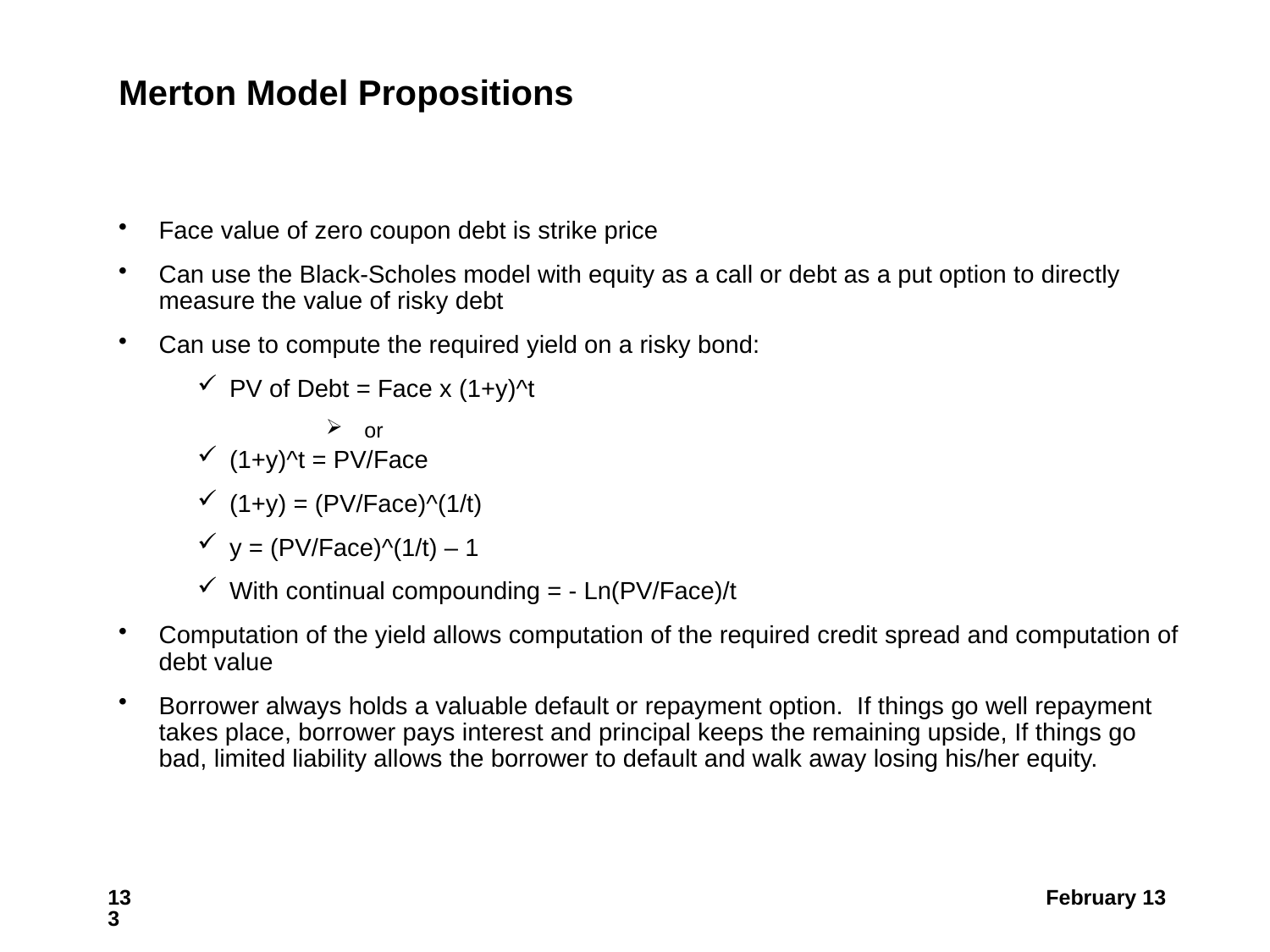

# Merton Model Propositions
Face value of zero coupon debt is strike price
Can use the Black-Scholes model with equity as a call or debt as a put option to directly measure the value of risky debt
Can use to compute the required yield on a risky bond:
PV of Debt = Face x (1+y)^t
or
(1+y)^t = PV/Face
(1+y) = (PV/Face)^(1/t)
y = (PV/Face)^(1/t) – 1
With continual compounding = - Ln(PV/Face)/t
Computation of the yield allows computation of the required credit spread and computation of debt value
Borrower always holds a valuable default or repayment option.  If things go well repayment takes place, borrower pays interest and principal keeps the remaining upside, If things go bad, limited liability allows the borrower to default and walk away losing his/her equity.